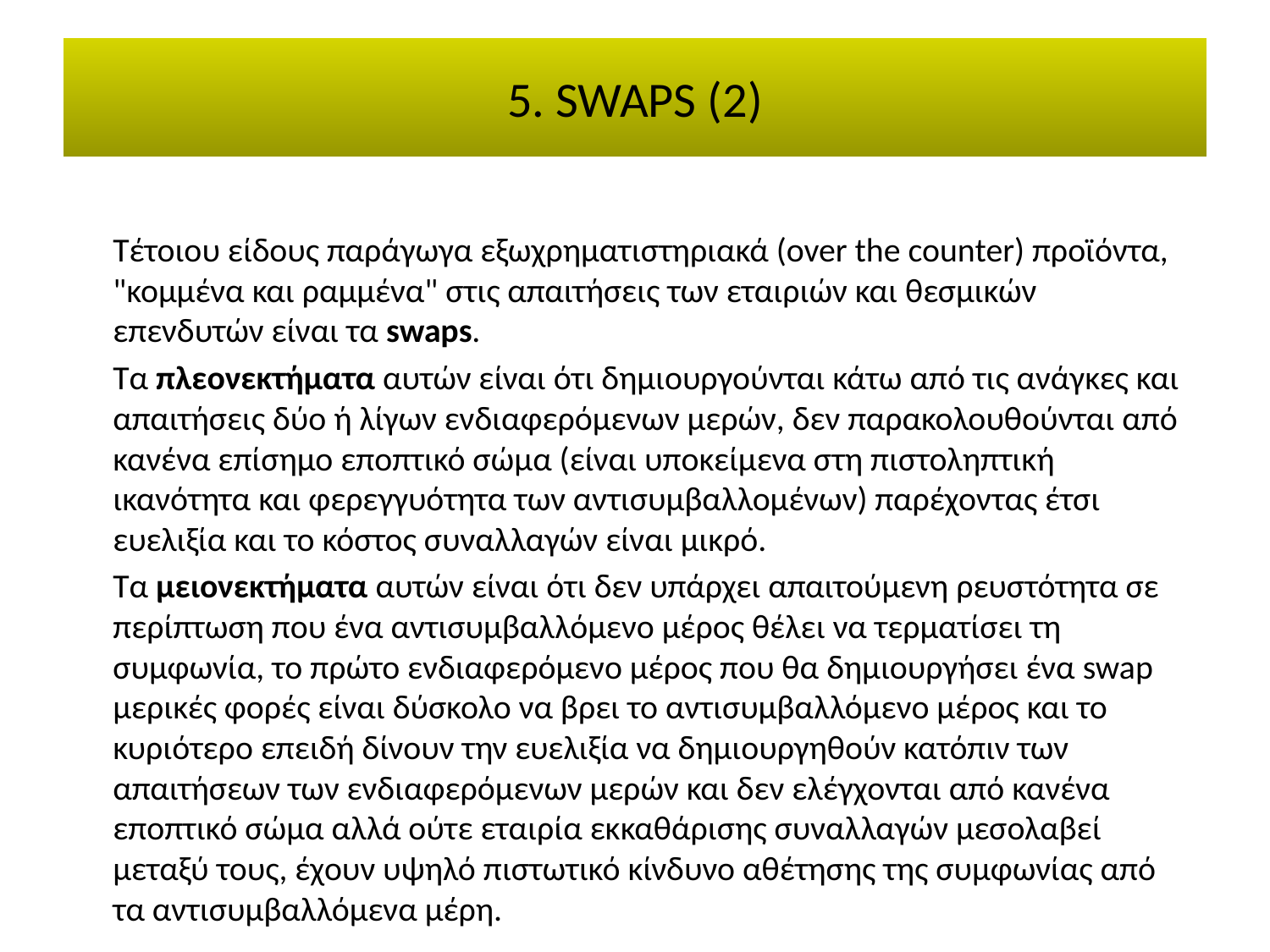

# 5. SWAPS (2)
	Τέτοιου είδους παράγωγα εξωχρηματιστηριακά (over the counter) προϊόντα, "κομμένα και ραμμένα" στις απαιτήσεις των εταιριών και θεσμικών επενδυτών είναι τα swaps.
	Τα πλεονεκτήματα αυτών είναι ότι δημιουργούνται κάτω από τις ανάγκες και απαιτήσεις δύο ή λίγων ενδιαφερόμενων μερών, δεν παρακολουθούνται από κανένα επίσημο εποπτικό σώμα (είναι υποκείμενα στη πιστοληπτική ικανότητα και φερεγγυότητα των αντισυμβαλλομένων) παρέχοντας έτσι ευελιξία και το κόστος συναλλαγών είναι μικρό.
	Τα μειονεκτήματα αυτών είναι ότι δεν υπάρχει απαιτούμενη ρευστότητα σε περίπτωση που ένα αντισυμβαλλόμενο μέρος θέλει να τερματίσει τη συμφωνία, το πρώτο ενδιαφερόμενο μέρος που θα δημιουργήσει ένα swap μερικές φορές είναι δύσκολο να βρει το αντισυμβαλλόμενο μέρος και το κυριότερο επειδή δίνουν την ευελιξία να δημιουργηθούν κατόπιν των απαιτήσεων των ενδιαφερόμενων μερών και δεν ελέγχονται από κανένα εποπτικό σώμα αλλά ούτε εταιρία εκκαθάρισης συναλλαγών μεσολαβεί μεταξύ τους, έχουν υψηλό πιστωτικό κίνδυνο αθέτησης της συμφωνίας από τα αντισυμβαλλόμενα μέρη.